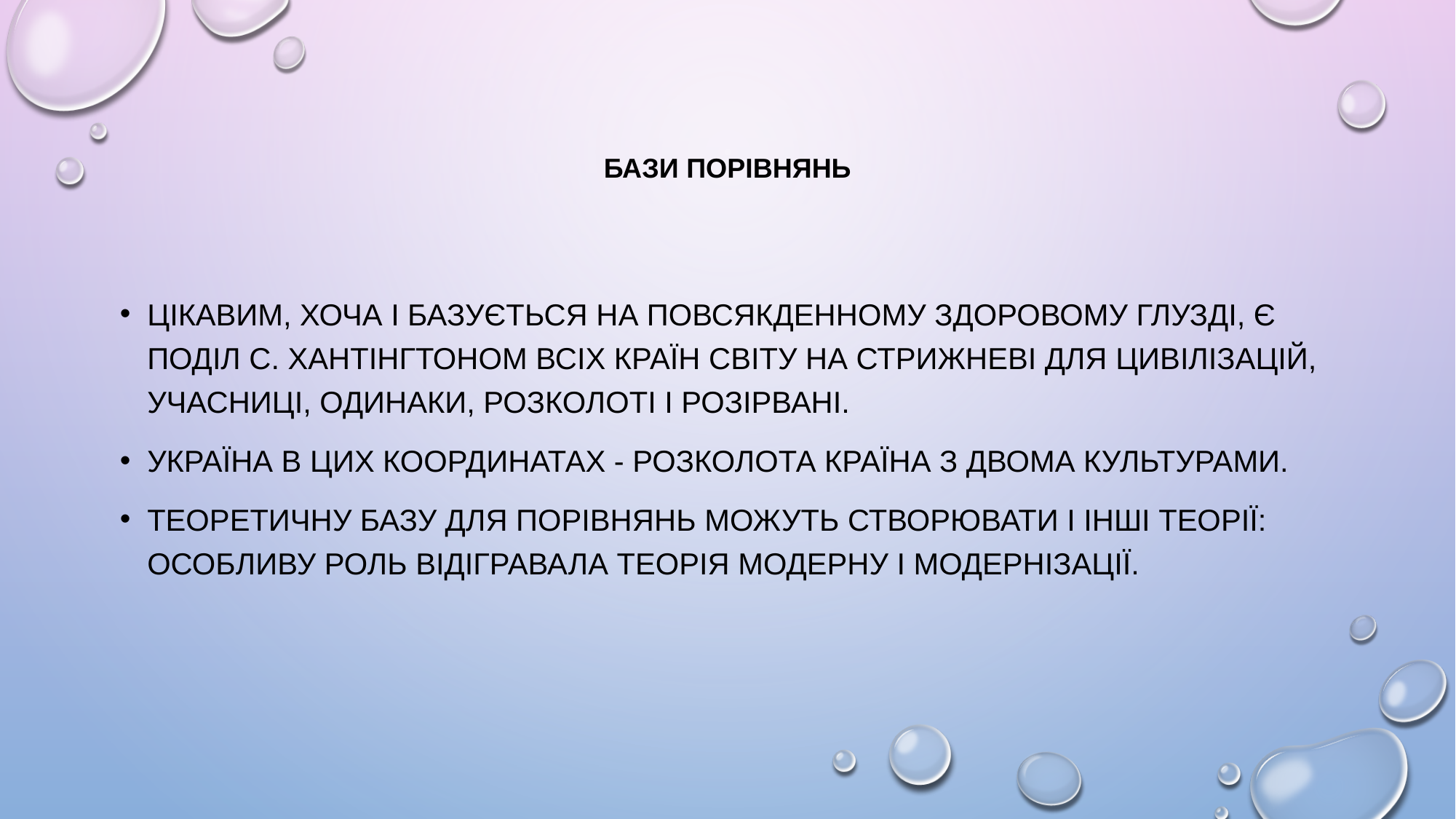

# Бази порівнянь
Цікавим, хоча і базується на повсякденному здоровому глузді, є поділ С. Хантінгтоном всіх країн світу на стрижневі для цивілізацій, учасниці, одинаки, розколоті і розірвані.
Україна в цих координатах - розколота країна з двома культурами.
Теоретичну базу для порівнянь можуть створювати і інші теорії: особливу роль відігравала теорія модерну і модернізації.